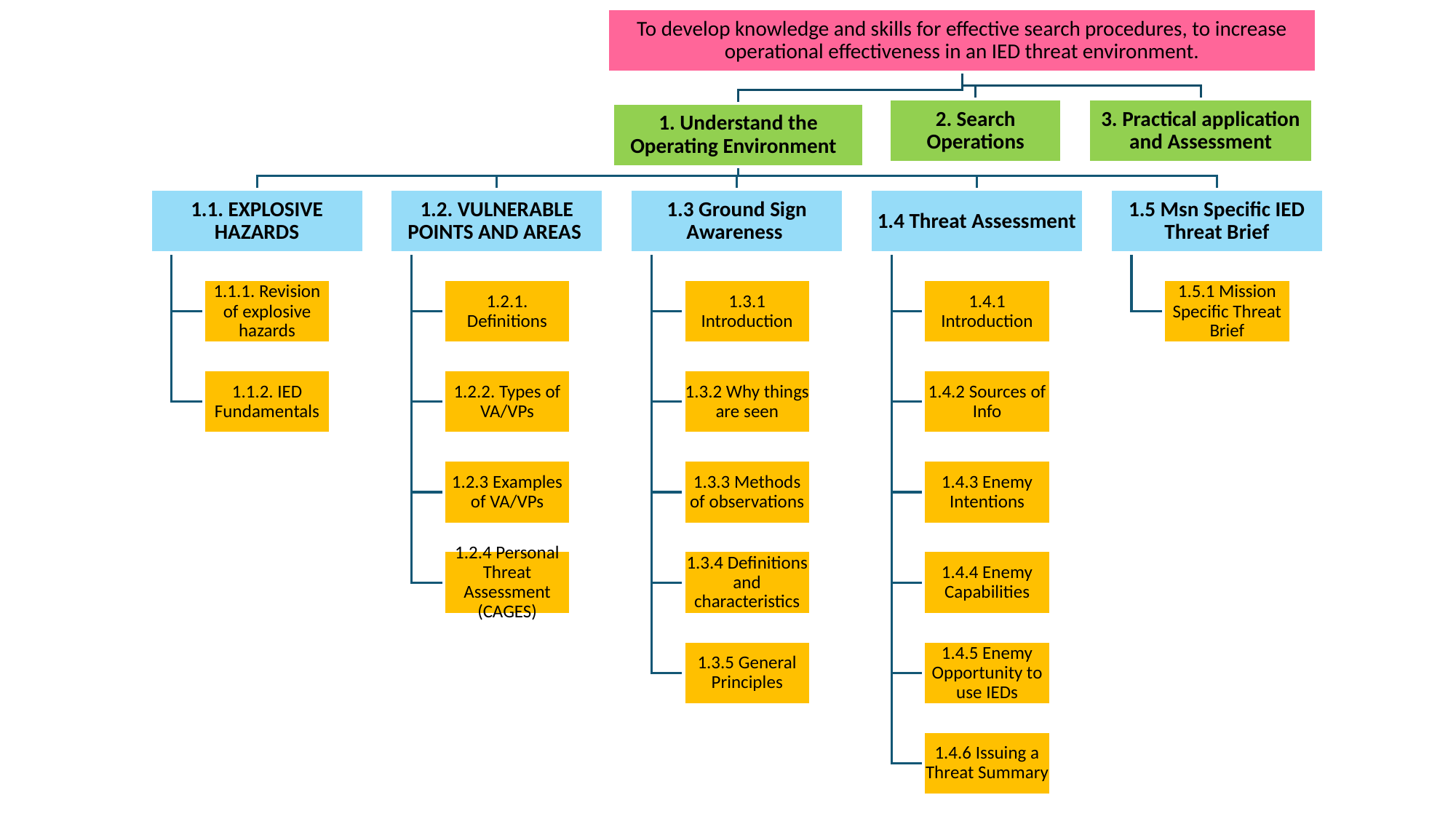

To develop knowledge and skills for effective search procedures, to increase operational effectiveness in an IED threat environment.
1. Understand the Operating Environment
1.1. EXPLOSIVE HAZARDS
1.1.1. Revision of explosive hazards
1.1.2. IED Fundamentals
1.2. VULNERABLE POINTS AND AREAS
1.2.1. Definitions
1.2.2. Types of VA/VPs
1.2.3 Examples of VA/VPs
1.2.4 Personal Threat Assessment (CAGES)
1.3 Ground Sign Awareness
1.3.1 Introduction
1.3.2 Why things are seen
1.3.3 Methods of observations
1.3.4 Definitions and characteristics
1.3.5 General Principles
1.4 Threat Assessment
1.4.1 Introduction
1.4.2 Sources of Info
1.4.3 Enemy Intentions
1.4.4 Enemy Capabilities
1.4.5 Enemy Opportunity to use IEDs
1.4.6 Issuing a Threat Summary
1.5 Msn Specific IED Threat Brief
1.5.1 Mission Specific Threat Brief
2. Search Operations
3. Practical application and Assessment